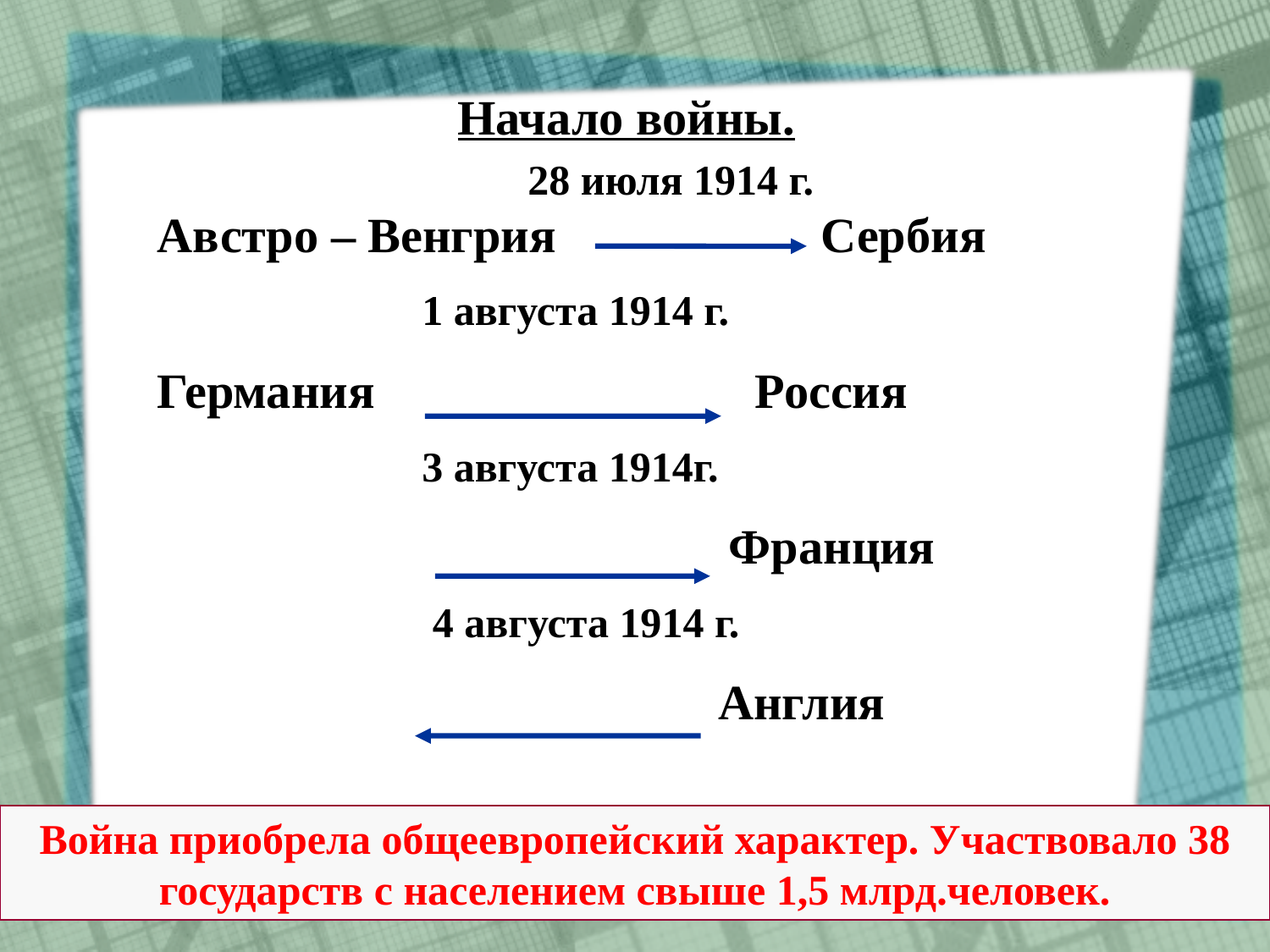

# Начало войны.
                                   28 июля 1914 г.                Австро – Венгрия                         Сербия
                         1 августа 1914 г.
Германия                               Россия
                         3 августа 1914г.
				      Франция
                          4 августа 1914 г.
				     Англия

Война приобрела общеевропейский характер. Участвовало 38 государств с населением свыше 1,5 млрд.человек.